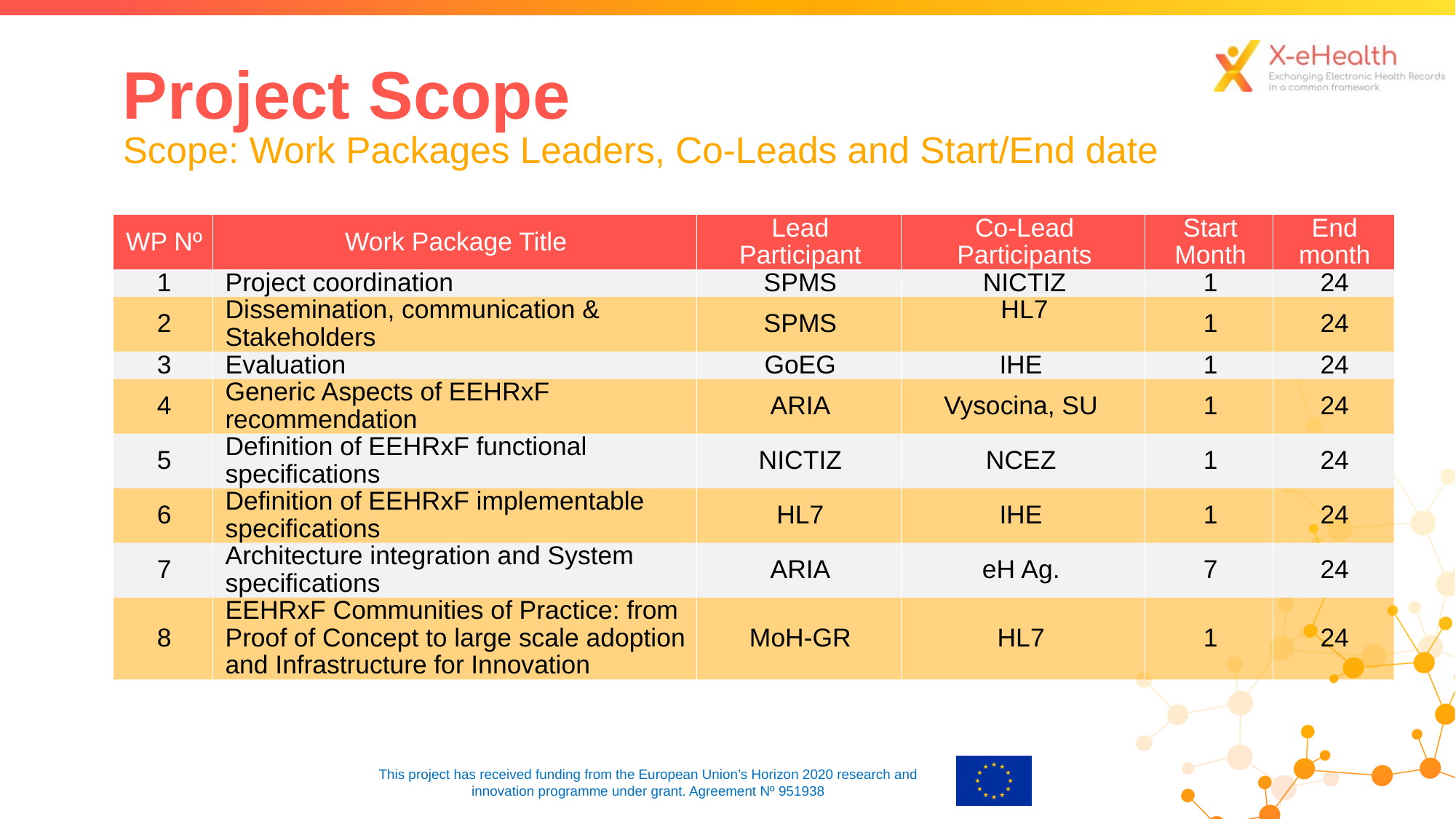

Project Scope
Scope: Work Packages Leaders, Co-Leads and Start/End date
| WP Nº | Work Package Title | Lead Participant | Co-Lead Participants | Start Month | End month |
| --- | --- | --- | --- | --- | --- |
| 1 | Project coordination | SPMS | NICTIZ | 1 | 24 |
| 2 | Dissemination, communication & Stakeholders | SPMS | HL7 | 1 | 24 |
| 3 | Evaluation | GoEG | IHE | 1 | 24 |
| 4 | Generic Aspects of EEHRxF recommendation | ARIA | Vysocina, SU | 1 | 24 |
| 5 | Definition of EEHRxF functional specifications | NICTIZ | NCEZ | 1 | 24 |
| 6 | Definition of EEHRxF implementable specifications | HL7 | IHE | 1 | 24 |
| 7 | Architecture integration and System specifications | ARIA | eH Ag. | 7 | 24 |
| 8 | EEHRxF Communities of Practice: from Proof of Concept to large scale adoption and Infrastructure for Innovation | MoH-GR | HL7 | 1 | 24 |